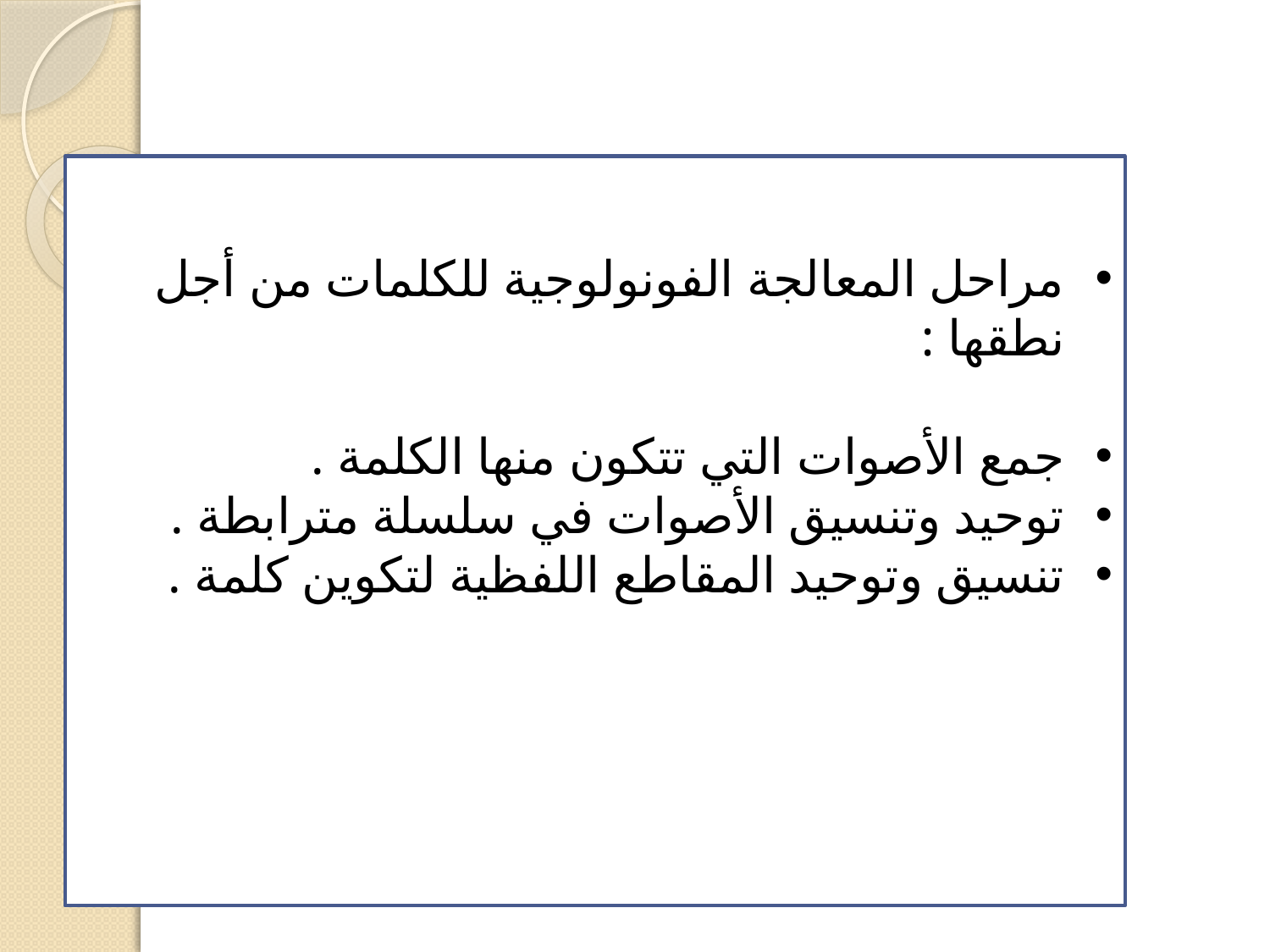

مراحل المعالجة الفونولوجية للكلمات من أجل نطقها :

جمع الأصوات التي تتكون منها الكلمة .
توحيد وتنسيق الأصوات في سلسلة مترابطة .
تنسيق وتوحيد المقاطع اللفظية لتكوين كلمة .

المعالجة الفونولوجية للكلمات